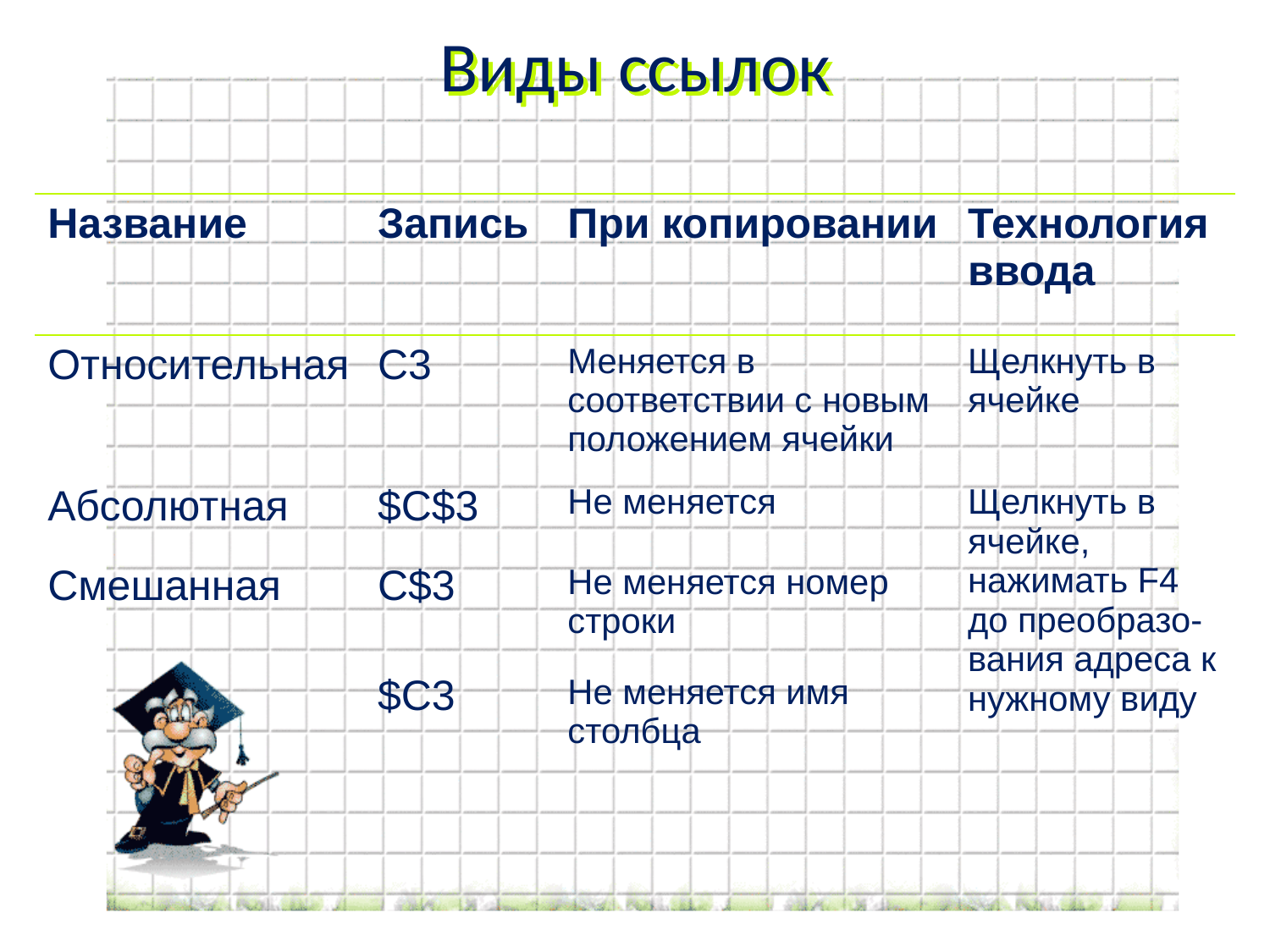

Виды ссылок
| Название | Запись | При копировании | Технология ввода |
| --- | --- | --- | --- |
| Относительная | С3 | Меняется в соответствии с новым положением ячейки | Щелкнуть в ячейке |
| Абсолютная | $C$3 | Не меняется | Щелкнуть в ячейке, нажимать F4 до преобразо-вания адреса к нужному виду |
| Смешанная | C$3 | Не меняется номер строки |  |
|  | $C3 | Не меняется имя столбца |  |